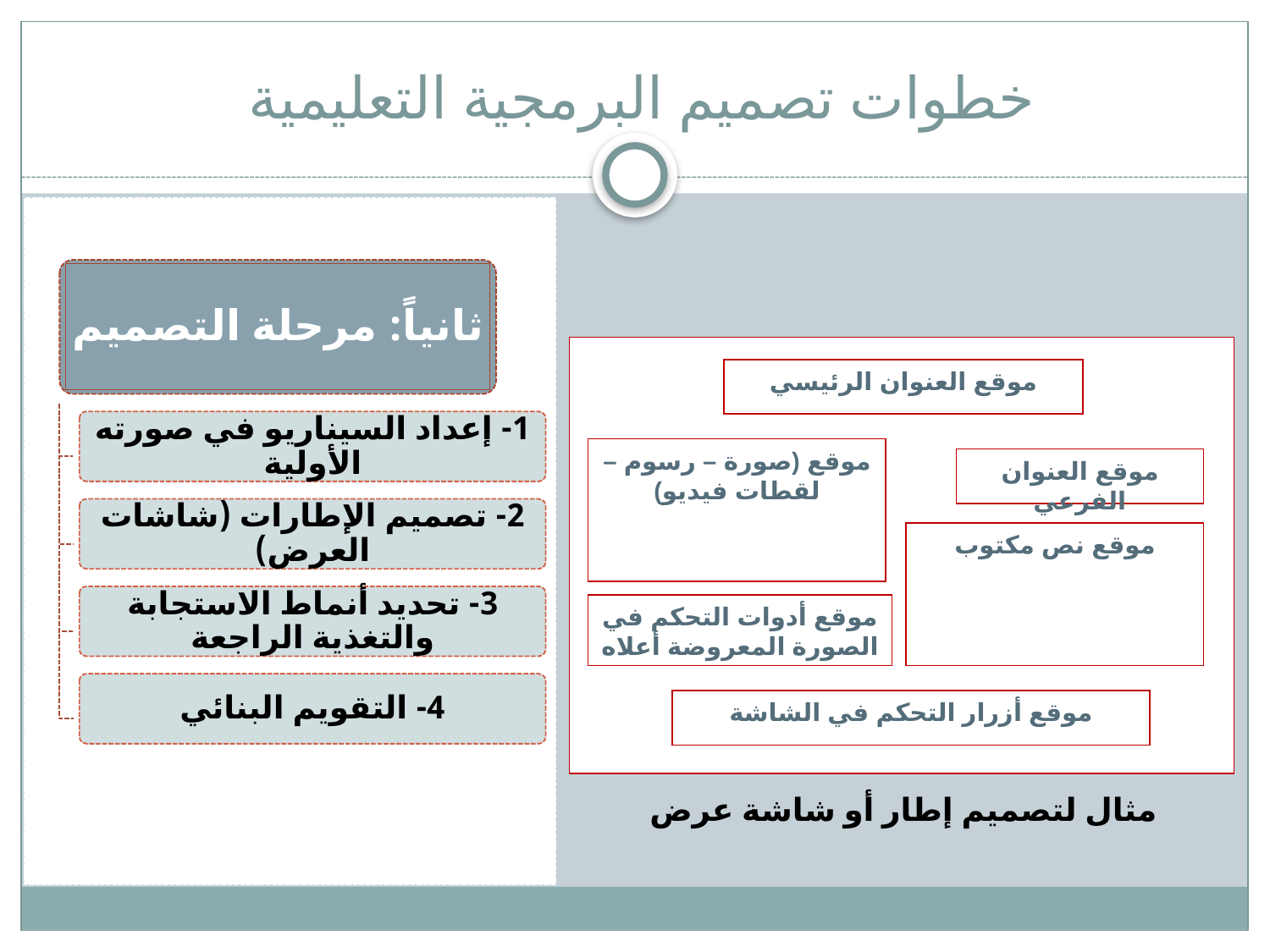

# خطوات تصميم البرمجية التعليمية

ثانياً: مرحلة التصميم

موقع العنوان الرئيسي
موقع (صورة – رسوم – لقطات فيديو)
موقع العنوان الفرعي
موقع نص مكتوب
موقع أدوات التحكم في الصورة المعروضة أعلاه
موقع أزرار التحكم في الشاشة

1- إعداد السيناريو في صورته الأولية

2- تصميم الإطارات (شاشات العرض)

3- تحديد أنماط الاستجابة والتغذية الراجعة

4- التقويم البنائي
مثال لتصميم إطار أو شاشة عرض